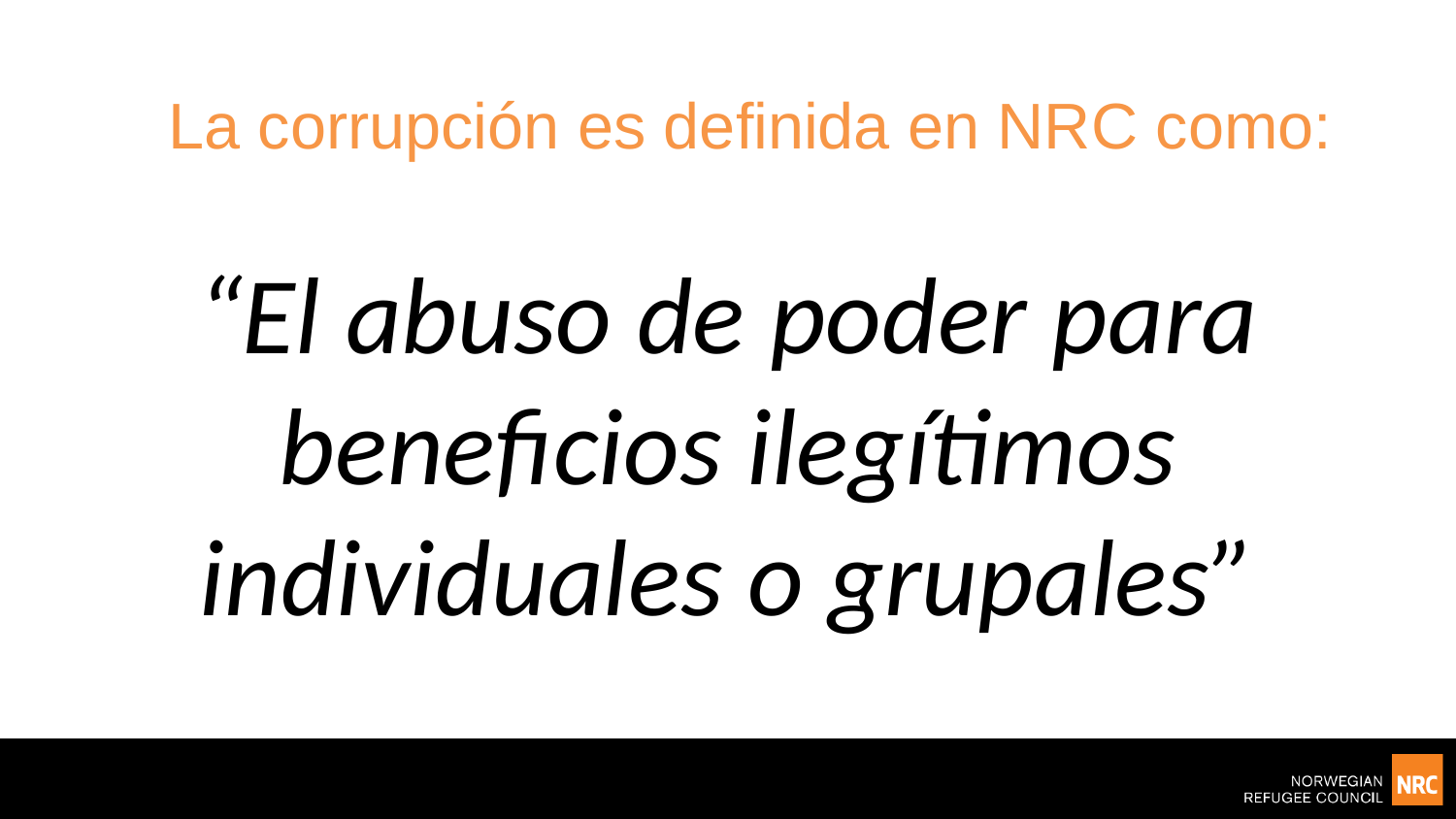

# La corrupción es definida en NRC como:
“El abuso de poder para beneficios ilegítimos individuales o grupales”